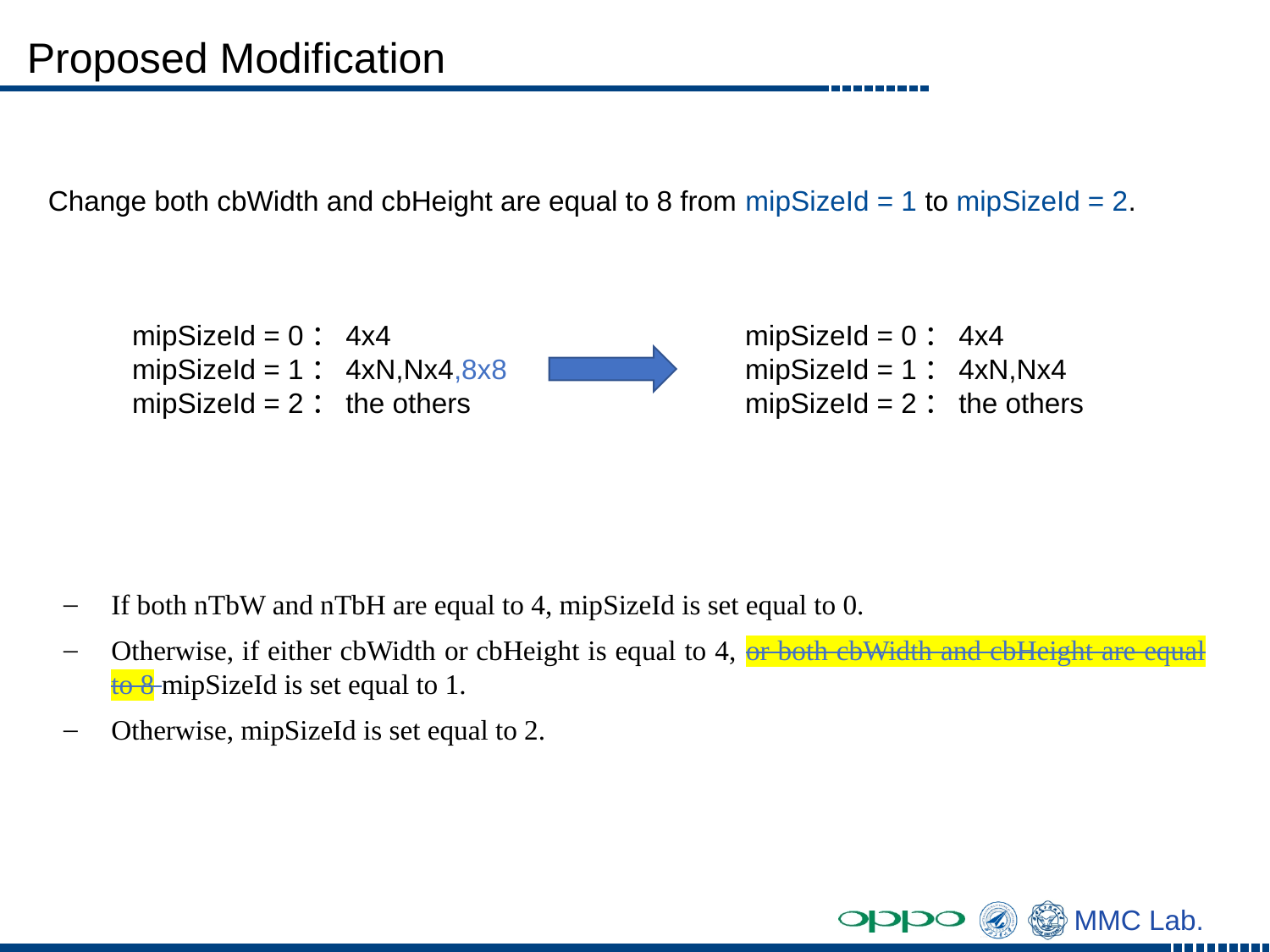

# Proposed Modification
Change both cbWidth and cbHeight are equal to 8 from mipSizeId = 1 to mipSizeId = 2.
mipSizeId = 0：4x4
mipSizeId = 1：4xN,Nx4
mipSizeId = 2：the others
mipSizeId = 0：4x4
mipSizeId = 1：4xN,Nx4,8x8
mipSizeId = 2：the others

If both nTbW and nTbH are equal to 4, mipSizeId is set equal to 0.
Otherwise, if either cbWidth or cbHeight is equal to 4, or both cbWidth and cbHeight are equal to 8 mipSizeId is set equal to 1.
Otherwise, mipSizeId is set equal to 2.